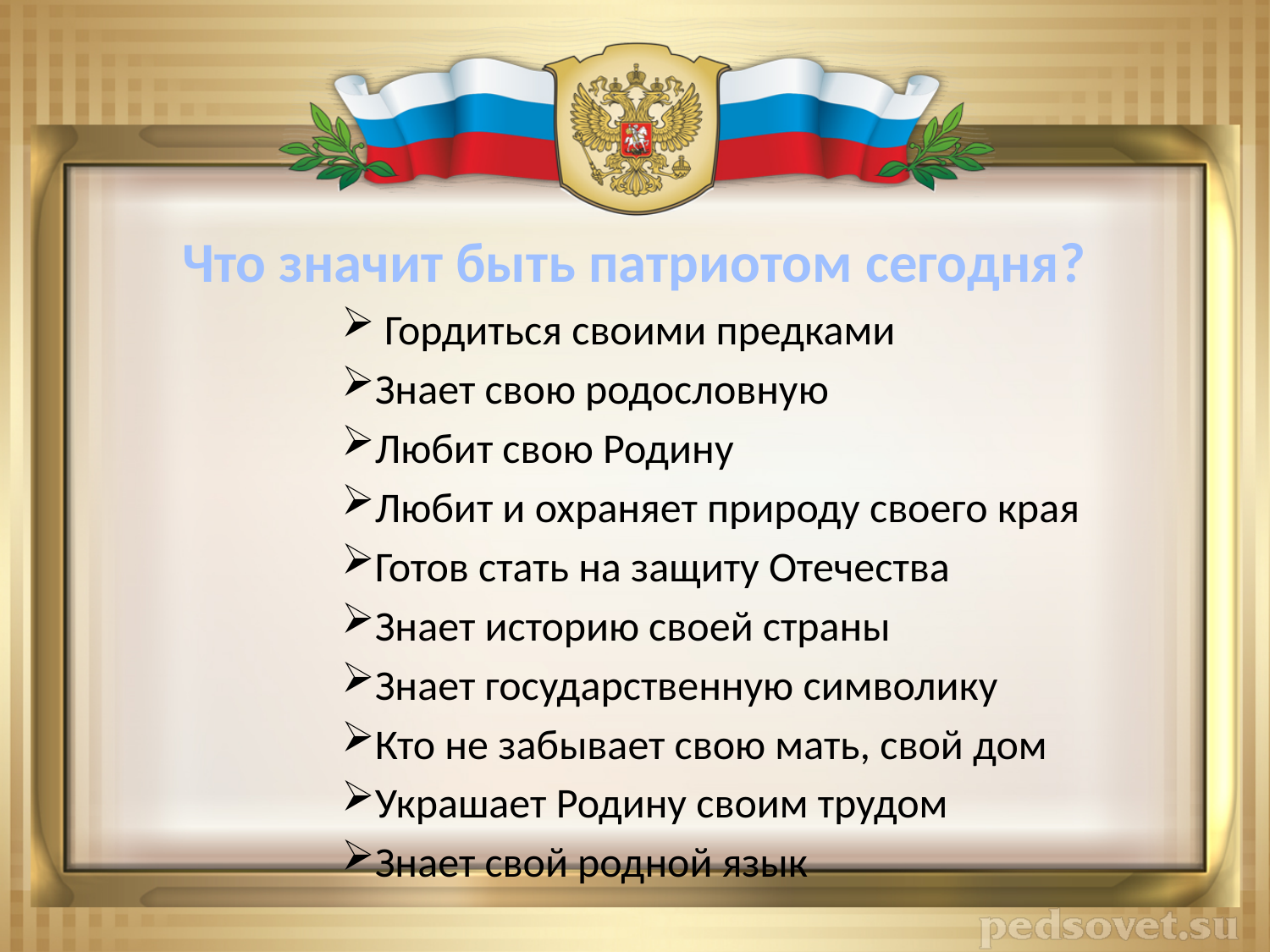

#

Что значит быть патриотом сегодня?
 Гордиться своими предками
Знает свою родословную
Любит свою Родину
Любит и охраняет природу своего края
Готов стать на защиту Отечества
Знает историю своей страны
Знает государственную символику
Кто не забывает свою мать, свой дом
Украшает Родину своим трудом
Знает свой родной язык